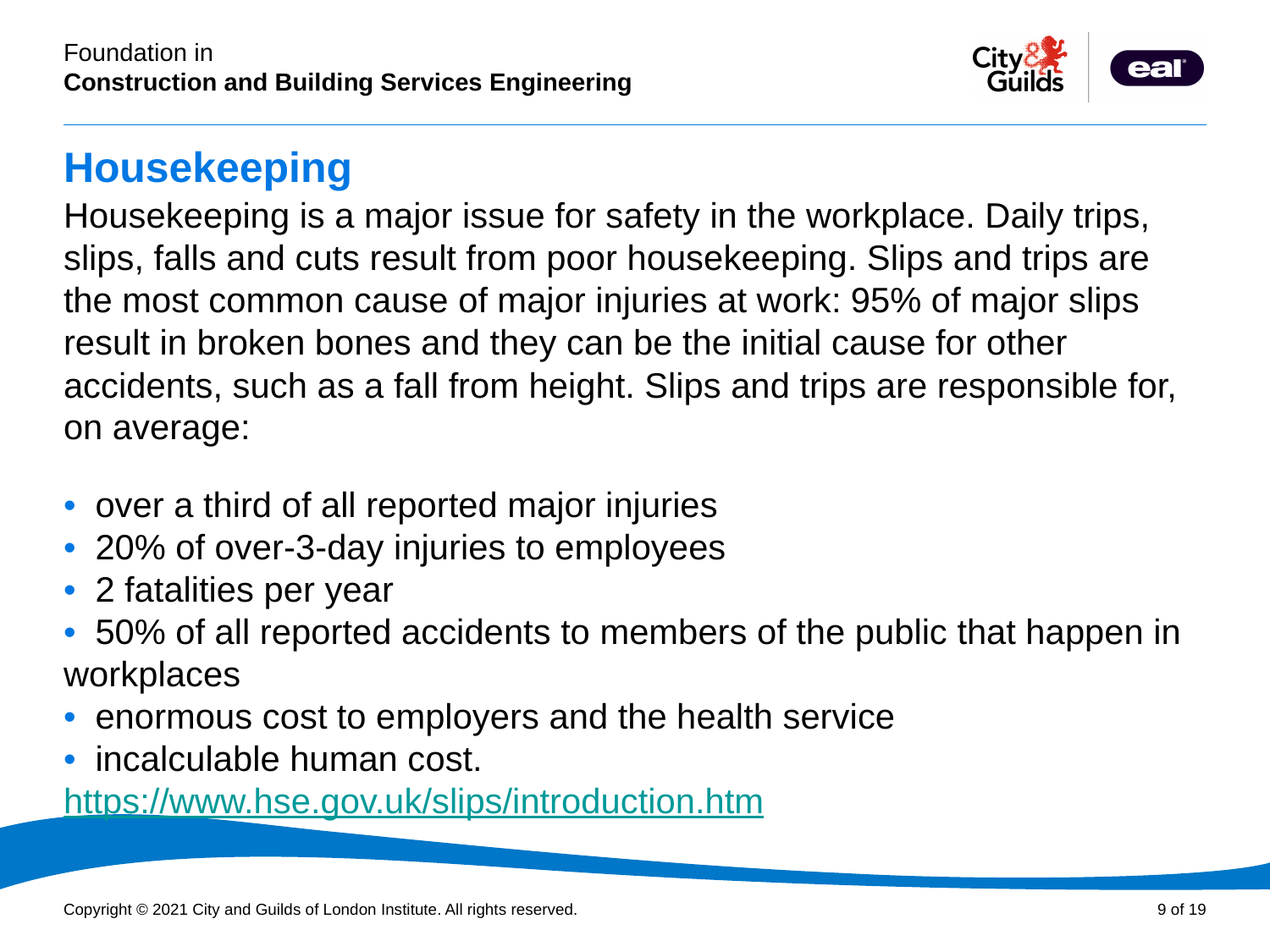

# Housekeeping
Housekeeping is a major issue for safety in the workplace. Daily trips, slips, falls and cuts result from poor housekeeping. Slips and trips are the most common cause of major injuries at work: 95% of major slips result in broken bones and they can be the initial cause for other accidents, such as a fall from height. Slips and trips are responsible for, on average:
•  over a third of all reported major injuries
•  20% of over-3-day injuries to employees
•  2 fatalities per year
•  50% of all reported accidents to members of the public that happen in  workplaces
•  enormous cost to employers and the health service
•  incalculable human cost.
https://www.hse.gov.uk/slips/introduction.htm